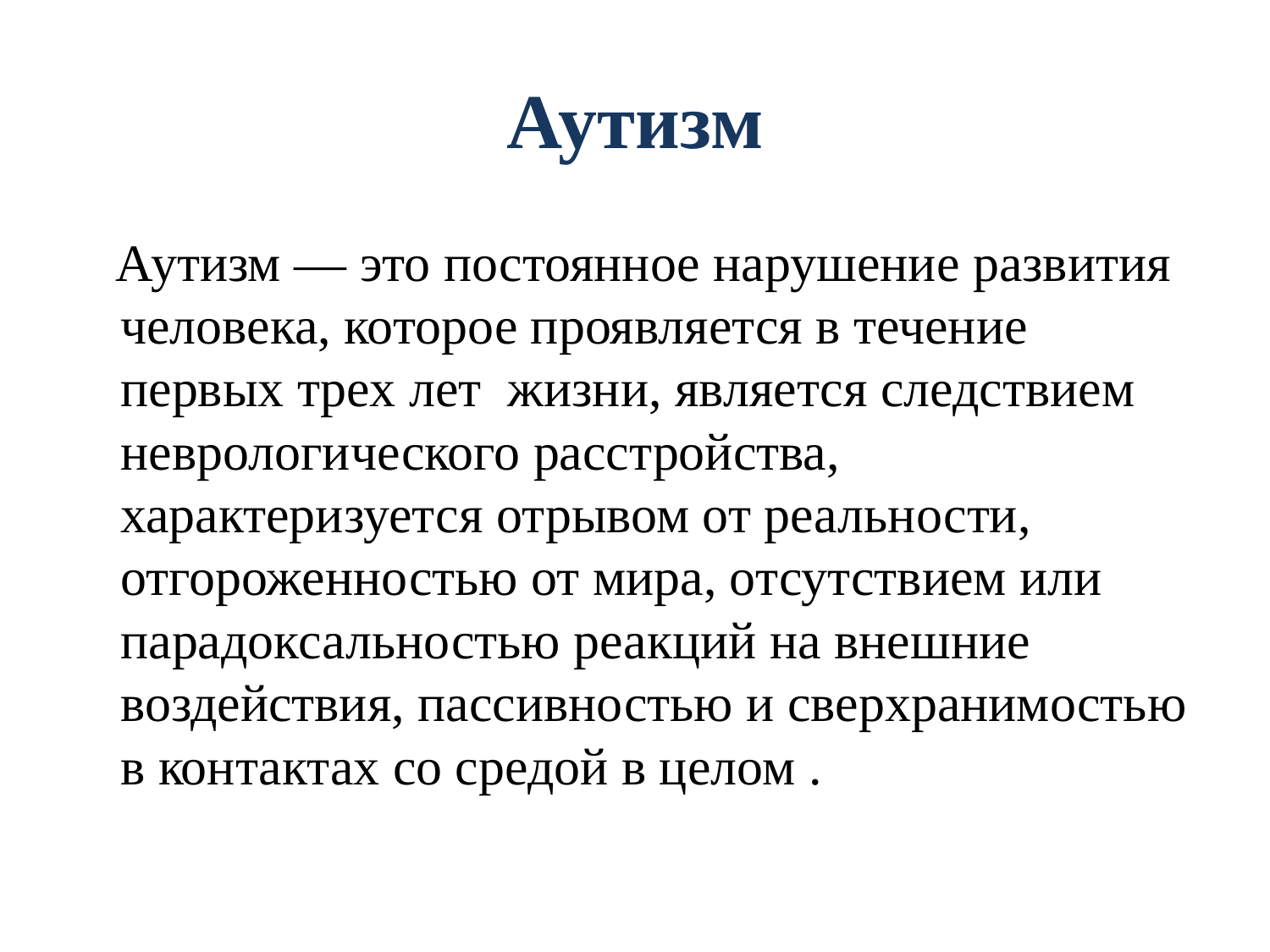

# Аутизм
   Аутизм — это постоянное нарушение развития человека, которое проявляется в течение первых трех лет  жизни, является следствием неврологического расстройства, характеризуется отрывом от реальности, отгороженностью от мира, отсутствием или парадоксальностью реакций на внешние воздействия, пассивностью и сверхранимостью в контактах со средой в целом .